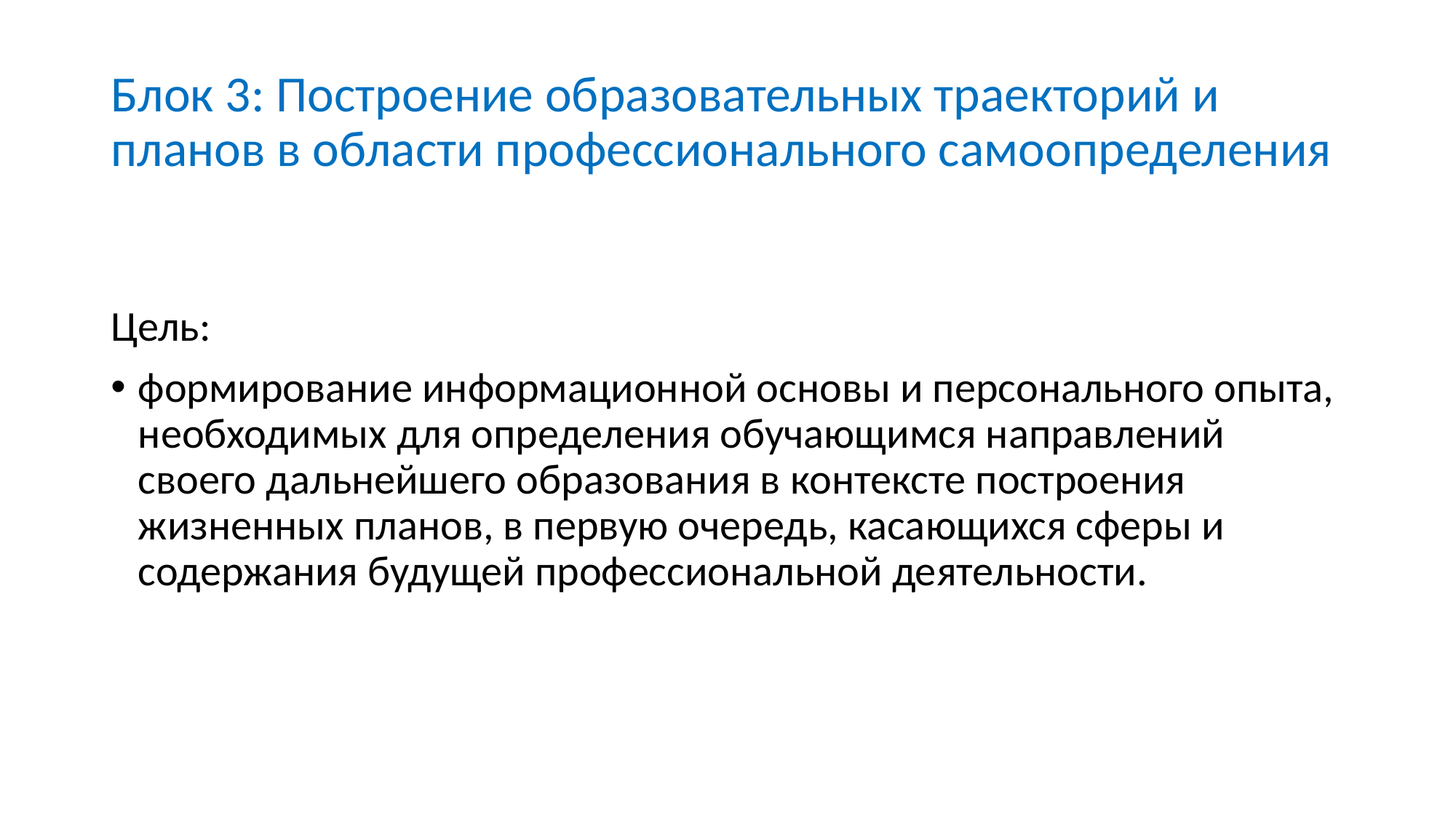

# Блок 3: Построение образовательных траекторий и планов в области профессионального самоопределения
Цель:
формирование информационной основы и персонального опыта, необходимых для определения обучающимся направлений своего дальнейшего образования в контексте построения жизненных планов, в первую очередь, касающихся сферы и содержания будущей профессиональной деятельности.